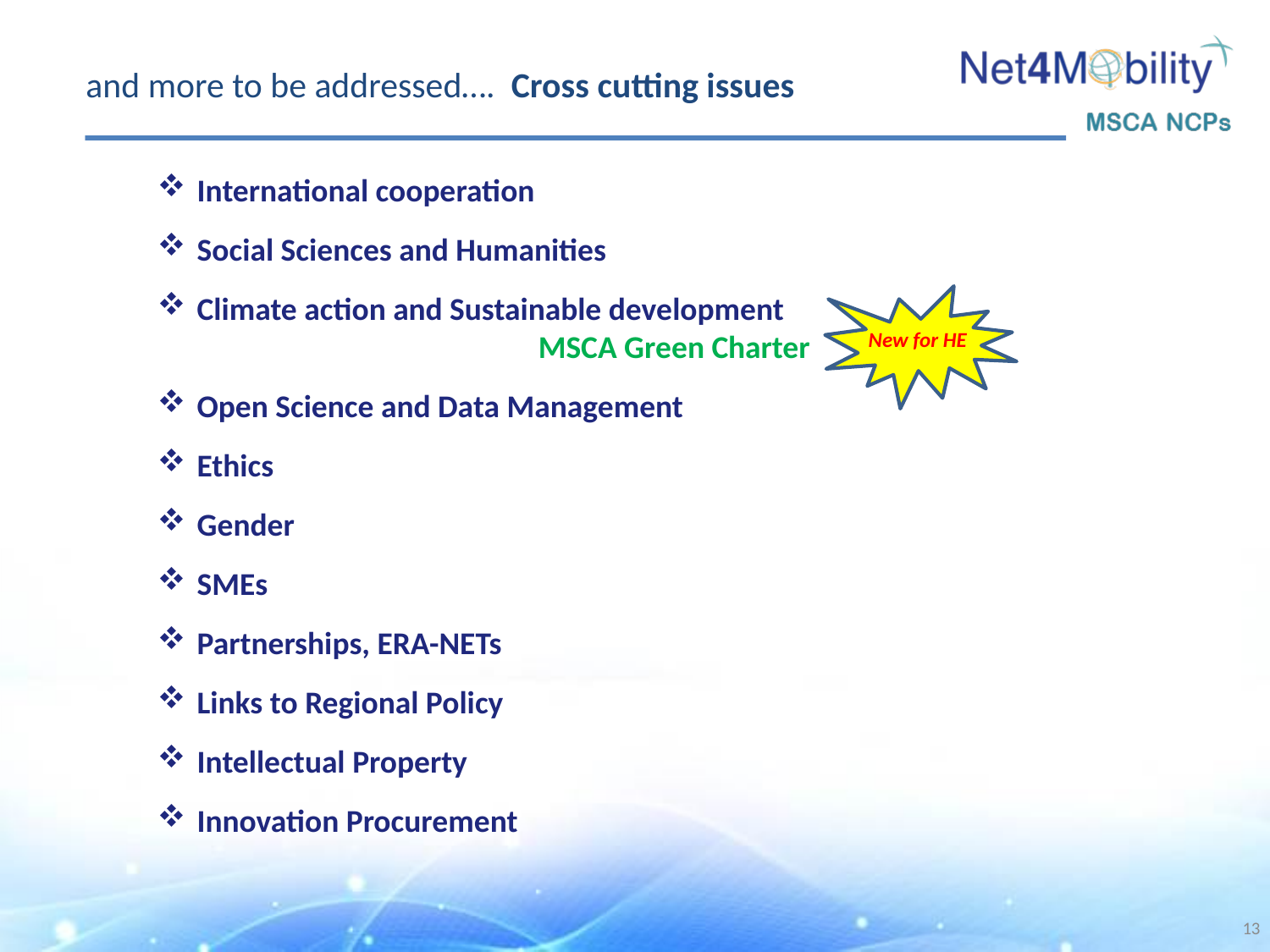

and more to be addressed….  Cross cutting issues
International cooperation
Social Sciences and Humanities
Climate action and Sustainable development
			MSCA Green Charter
Open Science and Data Management
Ethics
Gender
SMEs
Partnerships, ERA-NETs
Links to Regional Policy
Intellectual Property
Innovation Procurement

New for HE
13